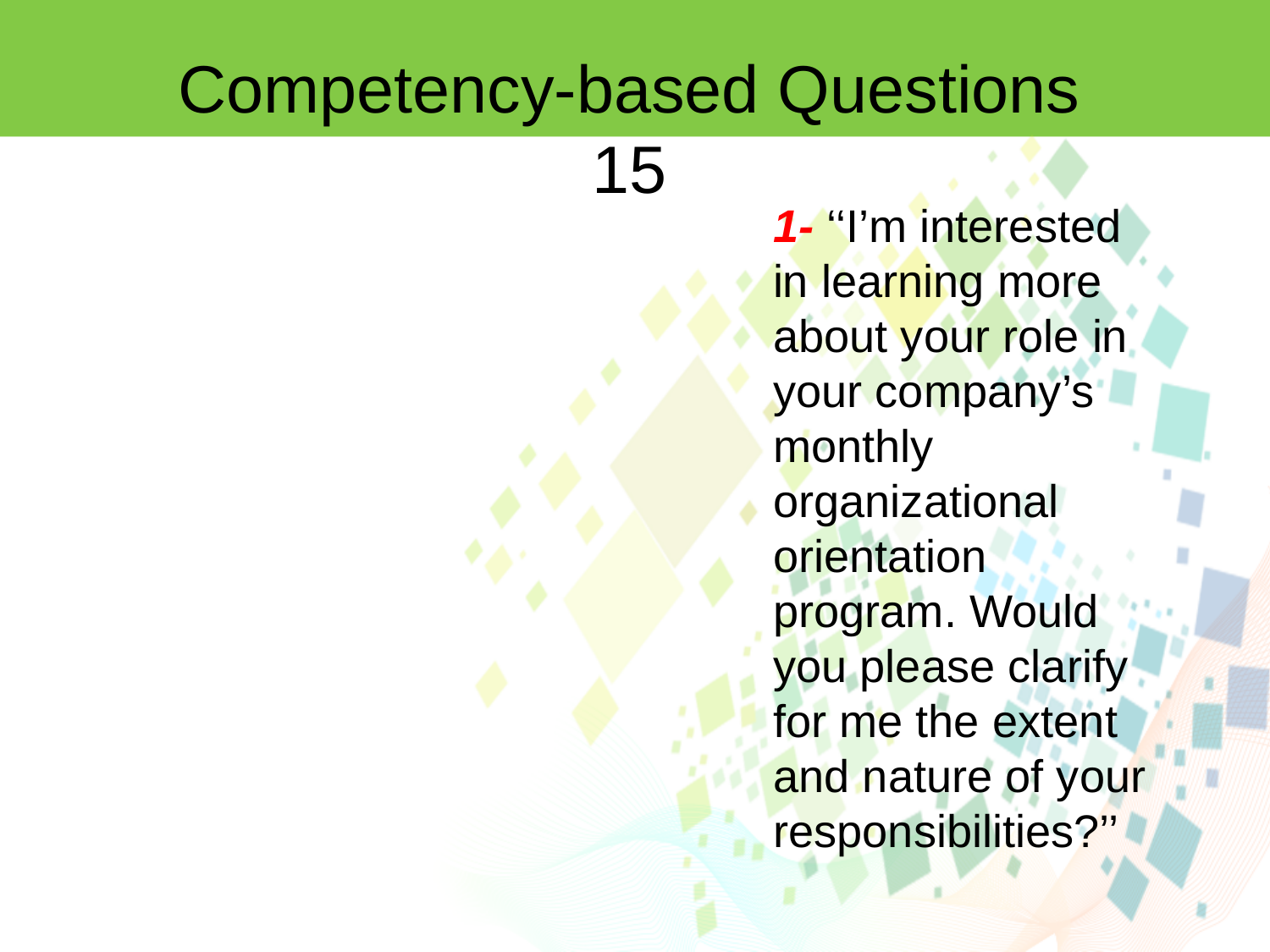

Competency-based Questions 15
1- ‘‘I’m interested in learning more about your role in your company’s monthly
organizational orientation program. Would you please clarify for me the extent and nature of your responsibilities?’’